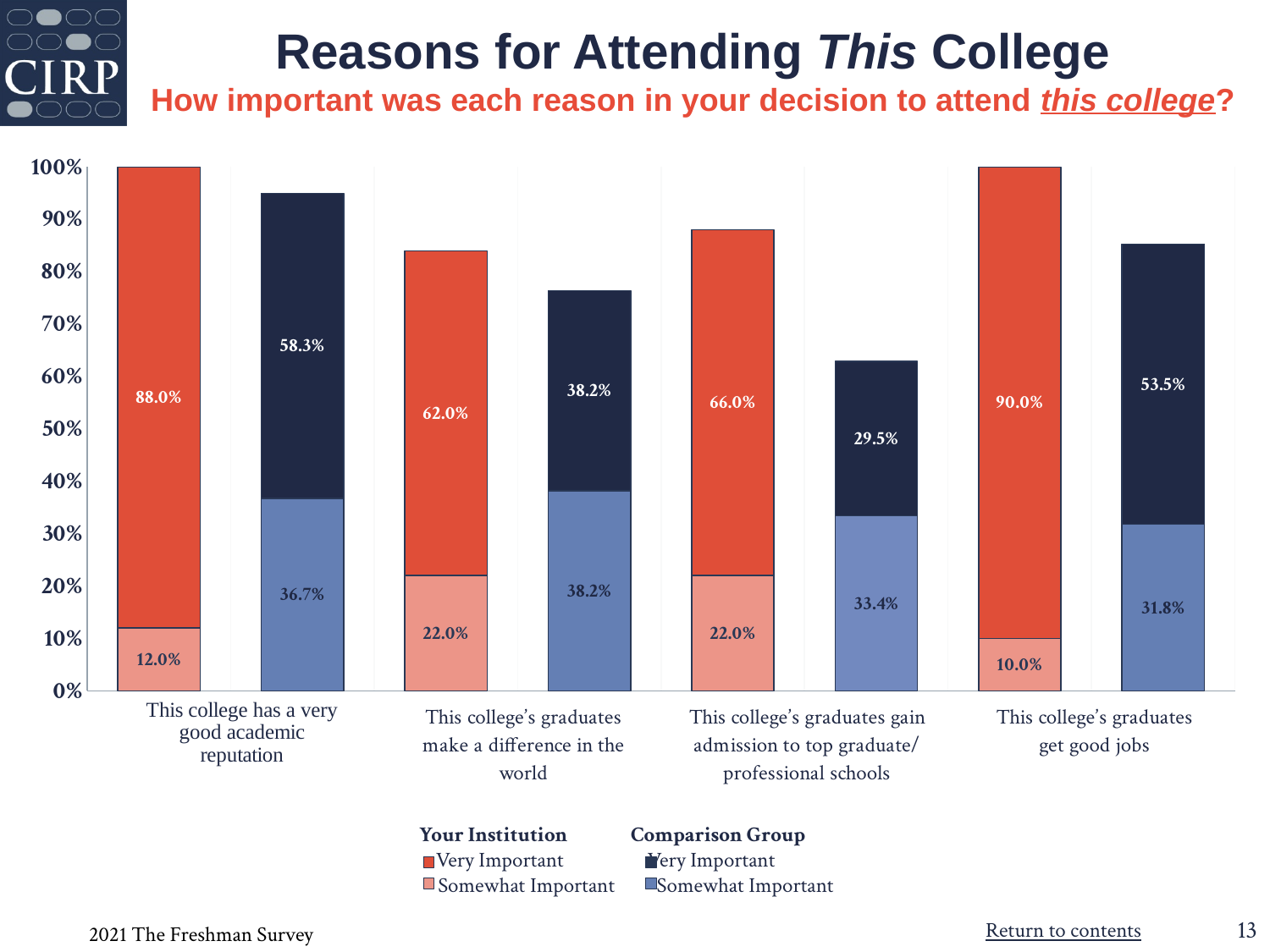

# Reasons for Attending This College How important was each reason in your decision to attend this college?

### Chart

| Category | Somewhat Important | Very Important |
|---|---|---|
| Your Institution | 0.12 | 0.88 |
| Comparison Group | 0.367 | 0.583 |
| Your Institution | 0.22 | 0.62 |
| Comparison Group | 0.382 | 0.382 |
| Your Institution | 0.22 | 0.66 |
| Comparison Group | 0.334 | 0.295 |
| Your Institution | 0.1 | 0.9 |
| Comparison Group | 0.318 | 0.535 |
 Your Institution               Comparison Group
     Very Important                  Very Important
     Somewhat Important         Somewhat Important

2021 The Freshman Survey
Return to contents
13